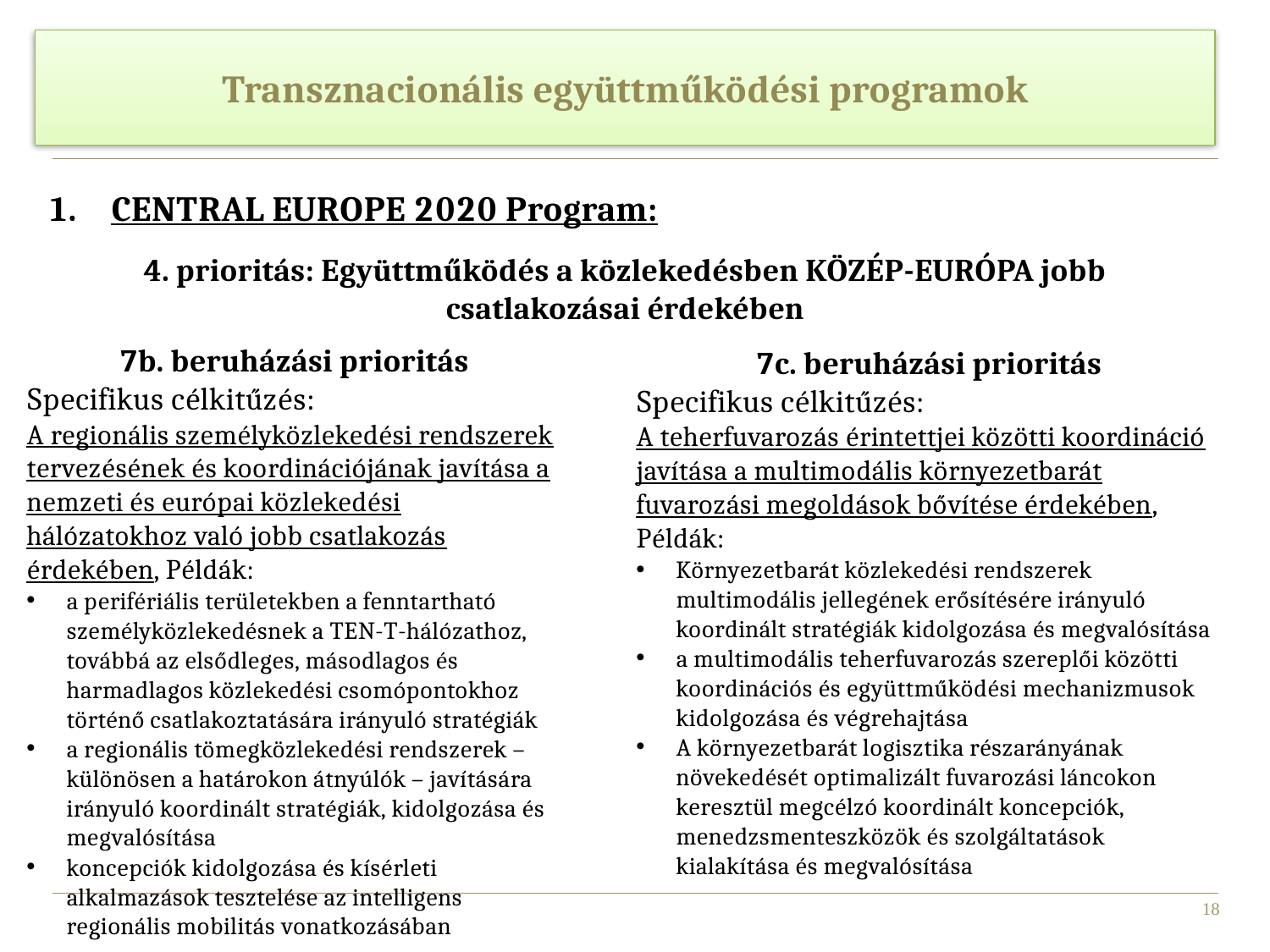

Transznacionális együttműködési programok
CENTRAL EUROPE 2020 Program:

4. prioritás: Együttműködés a közlekedésben KÖZÉP-EURÓPA jobb csatlakozásai érdekében
7b. beruházási prioritás
Specifikus célkitűzés:
A regionális személyközlekedési rendszerek tervezésének és koordinációjának javítása a nemzeti és európai közlekedési hálózatokhoz való jobb csatlakozás érdekében, Példák:
a perifériális területekben a fenntartható személyközlekedésnek a TEN-T-hálózathoz, továbbá az elsődleges, másodlagos és harmadlagos közlekedési csomópontokhoz történő csatlakoztatására irányuló stratégiák
a regionális tömegközlekedési rendszerek – különösen a határokon átnyúlók – javítására irányuló koordinált stratégiák, kidolgozása és megvalósítása
koncepciók kidolgozása és kísérleti alkalmazások tesztelése az intelligens regionális mobilitás vonatkozásában
7c. beruházási prioritás
Specifikus célkitűzés:
A teherfuvarozás érintettjei közötti koordináció javítása a multimodális környezetbarát fuvarozási megoldások bővítése érdekében, Példák:
Környezetbarát közlekedési rendszerek multimodális jellegének erősítésére irányuló koordinált stratégiák kidolgozása és megvalósítása
a multimodális teherfuvarozás szereplői közötti koordinációs és együttműködési mechanizmusok kidolgozása és végrehajtása
A környezetbarát logisztika részarányának növekedését optimalizált fuvarozási láncokon keresztül megcélzó koordinált koncepciók, menedzsmenteszközök és szolgáltatások kialakítása és megvalósítása